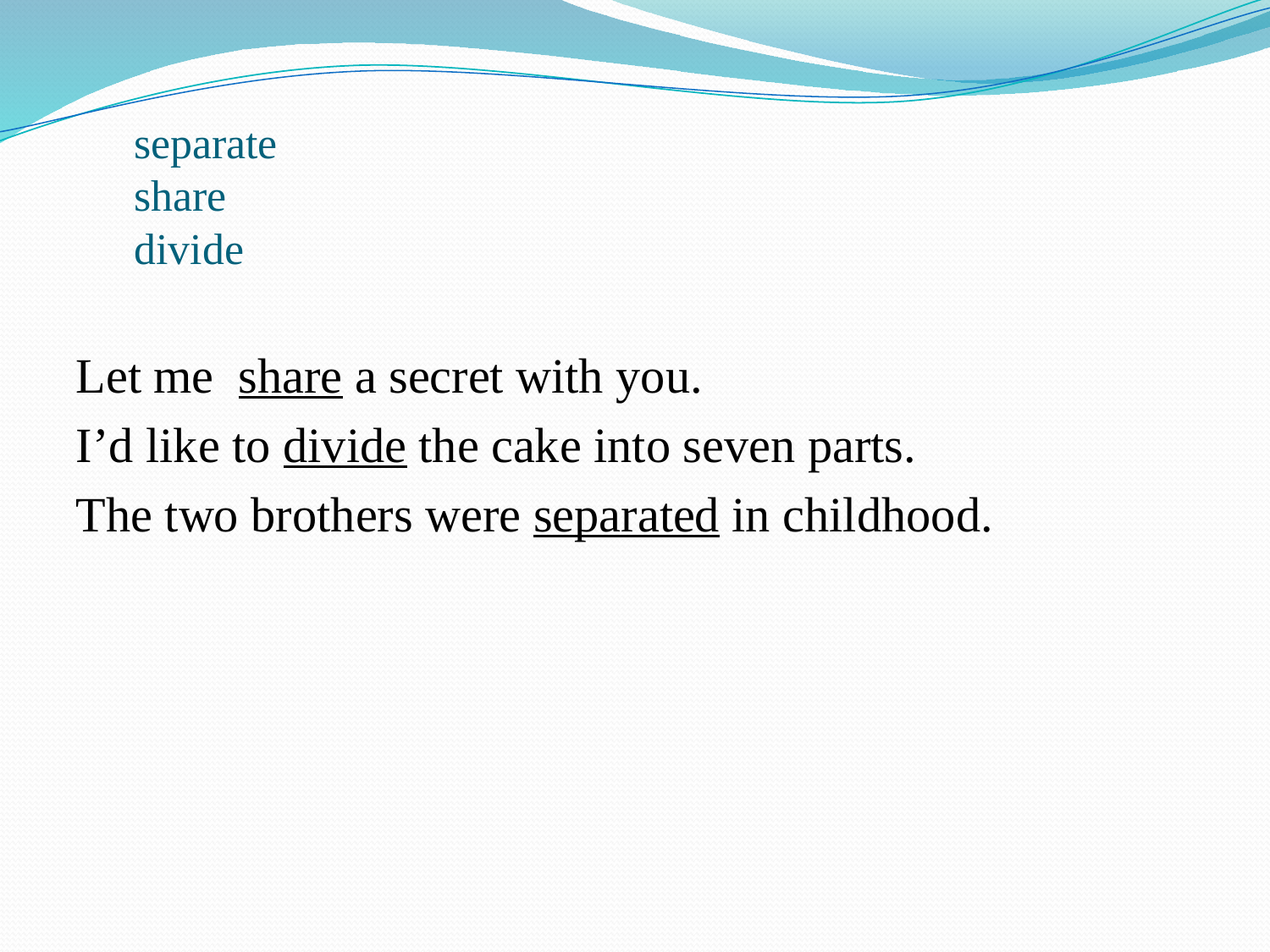

# separate share divide

Let me  share a secret with you.
I’d like to divide the cake into seven parts.
The two brothers were separated in childhood.